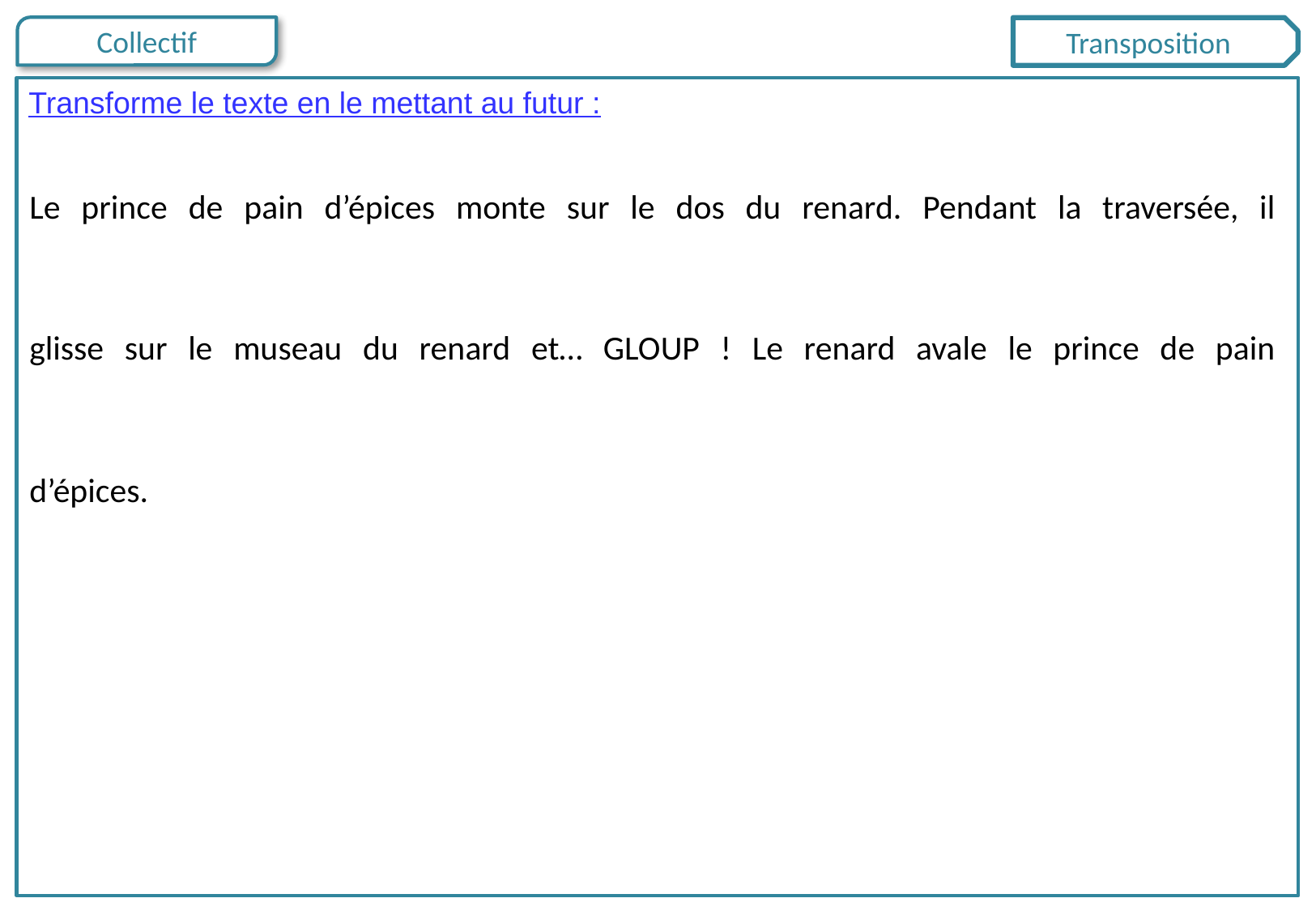

Transposition
Le  prince  de  pain  d’épices  monte  sur  le  dos  du  renard.  Pendant  la  traversée,  il  glisse  sur  le  museau  du  renard  et…  GLOUP  !  Le  renard  avale  le  prince  de  pain  d’épices.
Transforme le texte en le mettant au futur :